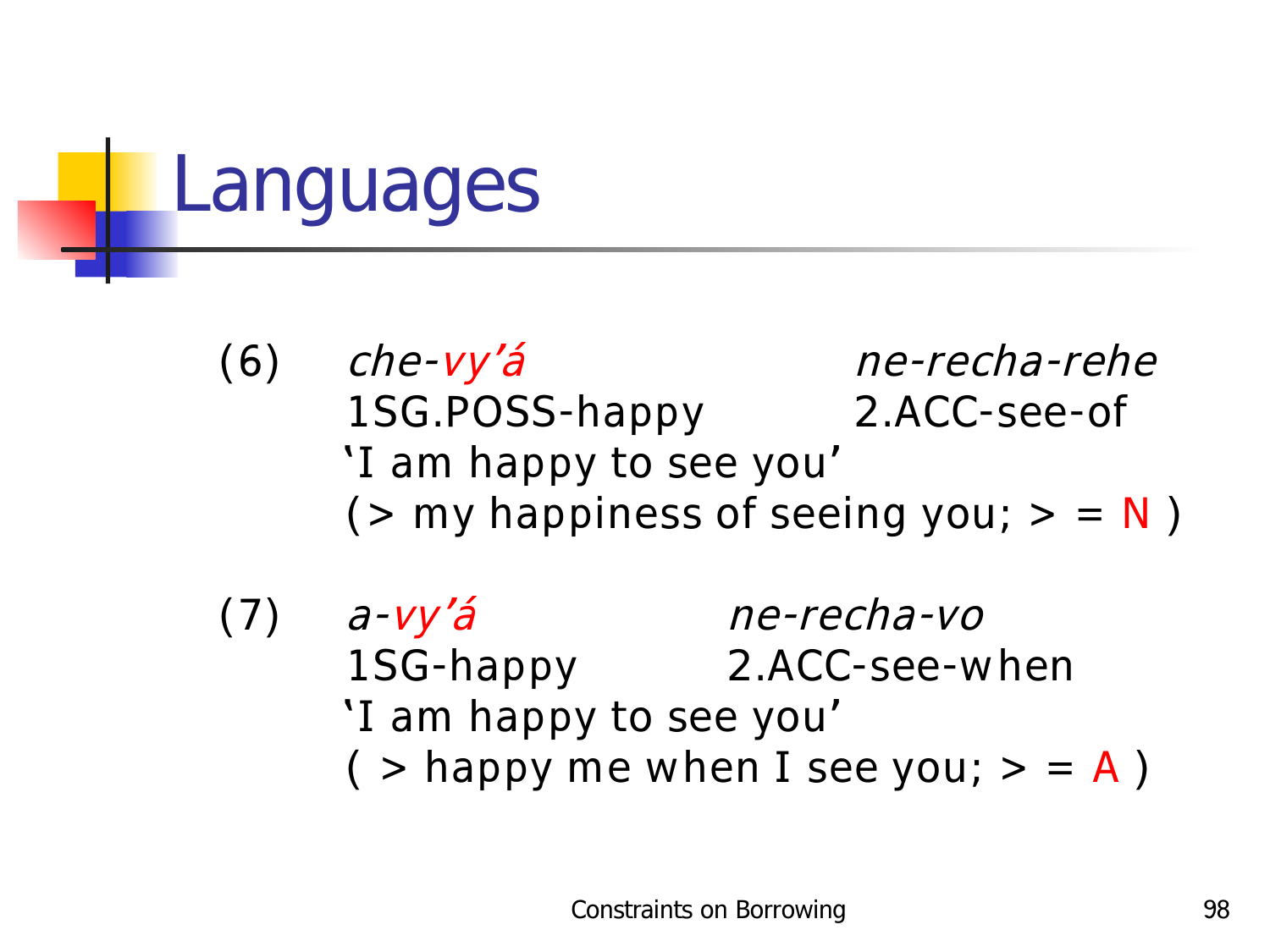

# Languages
(6)	che-vy’á   			ne-recha-rehe
	1SG.POSS-happy		2.ACC-see-of
	‘I am happy to see you’
	(> my happiness of seeing you; > = N )

(7)	a-vy’á    		ne-recha-vo
	1SG-happy		2.ACC-see-when
	‘I am happy to see you’
	( > happy me when I see you; > = A )
Constraints on Borrowing
98